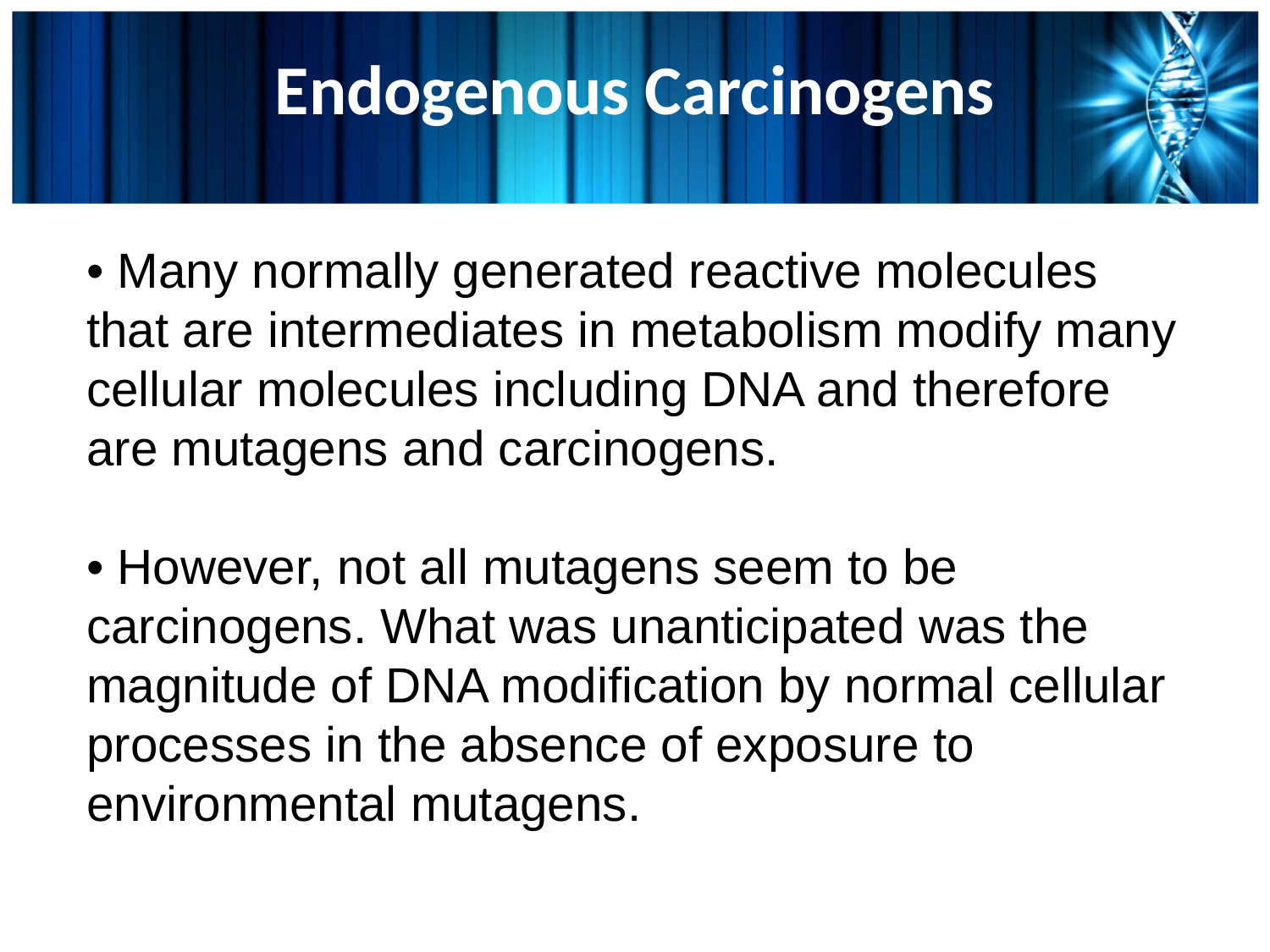

# Endogenous Carcinogens
• Many normally generated reactive molecules that are intermediates in metabolism modify many cellular molecules including DNA and therefore are mutagens and carcinogens.

• However, not all mutagens seem to be carcinogens. What was unanticipated was the magnitude of DNA modification by normal cellular processes in the absence of exposure to environmental mutagens.